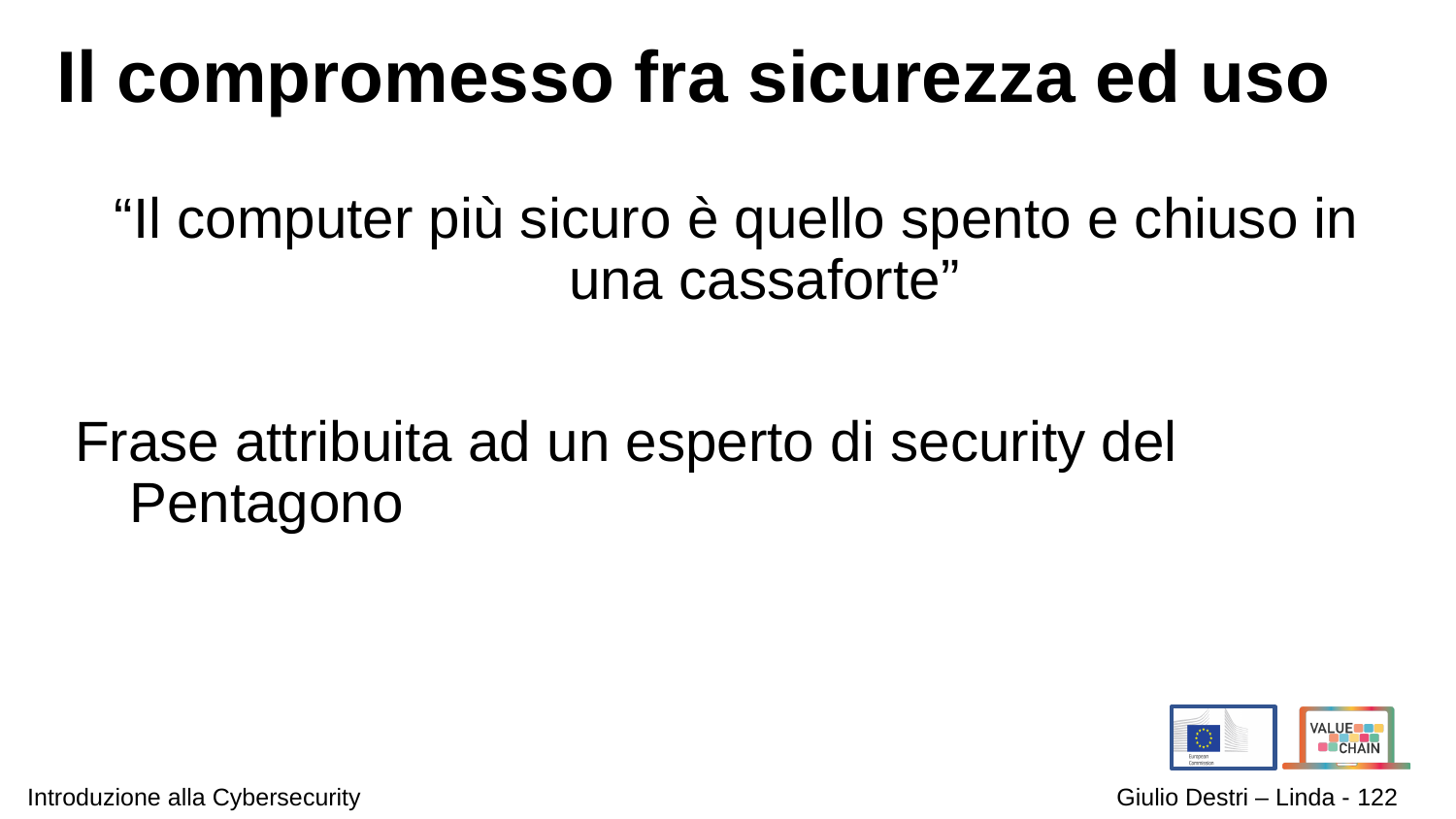

# Il compromesso fra sicurezza ed uso
“Il computer più sicuro è quello spento e chiuso in una cassaforte”

Frase attribuita ad un esperto di security del Pentagono